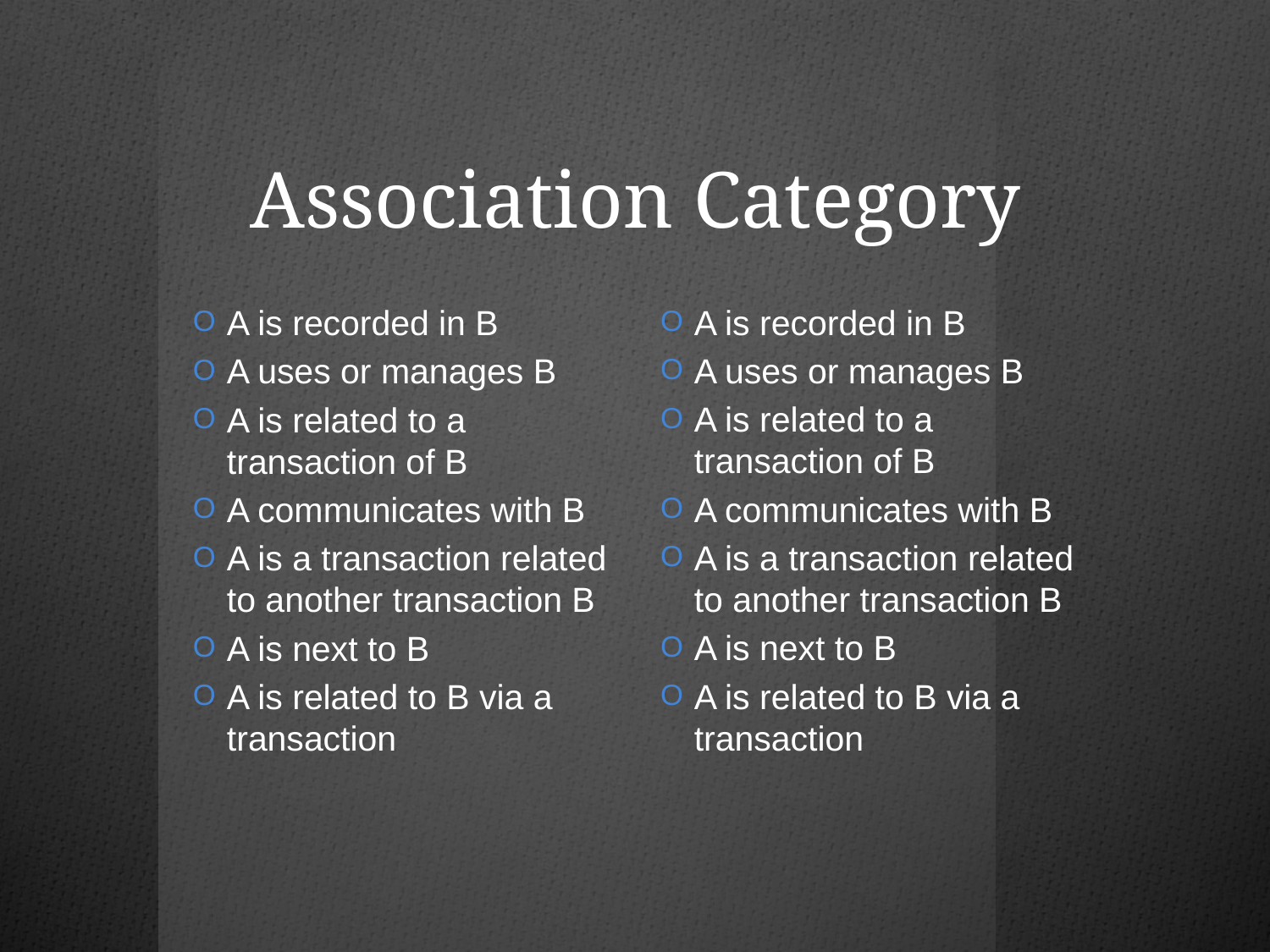

# Association Category
A is recorded in B
A uses or manages B
A is related to a transaction of B
A communicates with B
A is a transaction related to another transaction B
A is next to B
A is related to B via a transaction

A is recorded in B
A uses or manages B
A is related to a transaction of B
A communicates with B
A is a transaction related to another transaction B
A is next to B
A is related to B via a transaction